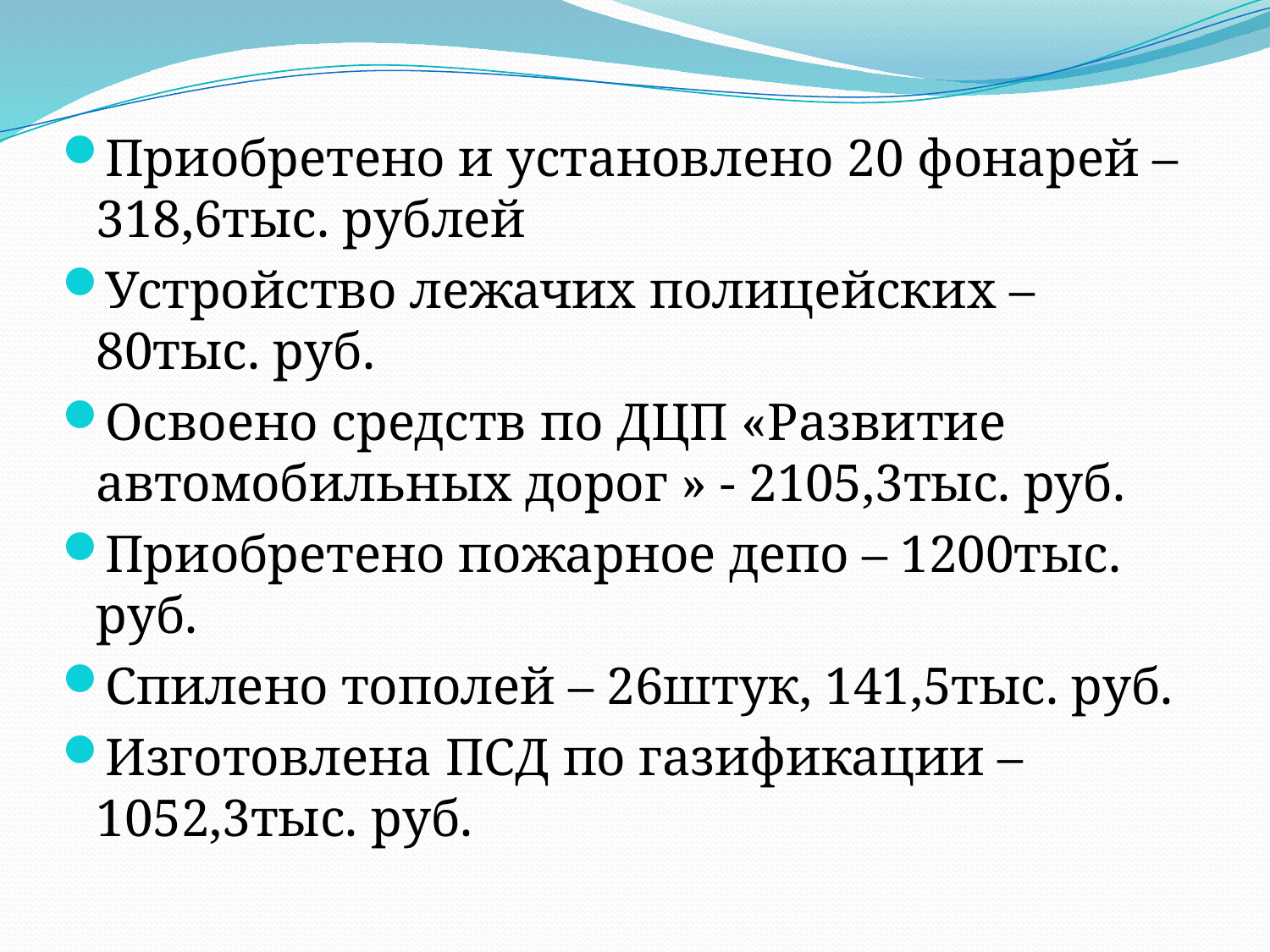

Приобретено и установлено 20 фонарей – 318,6тыс. рублей
Устройство лежачих полицейских – 80тыс. руб.
Освоено средств по ДЦП «Развитие автомобильных дорог » - 2105,3тыс. руб.
Приобретено пожарное депо – 1200тыс. руб.
Спилено тополей – 26штук, 141,5тыс. руб.
Изготовлена ПСД по газификации – 1052,3тыс. руб.

#